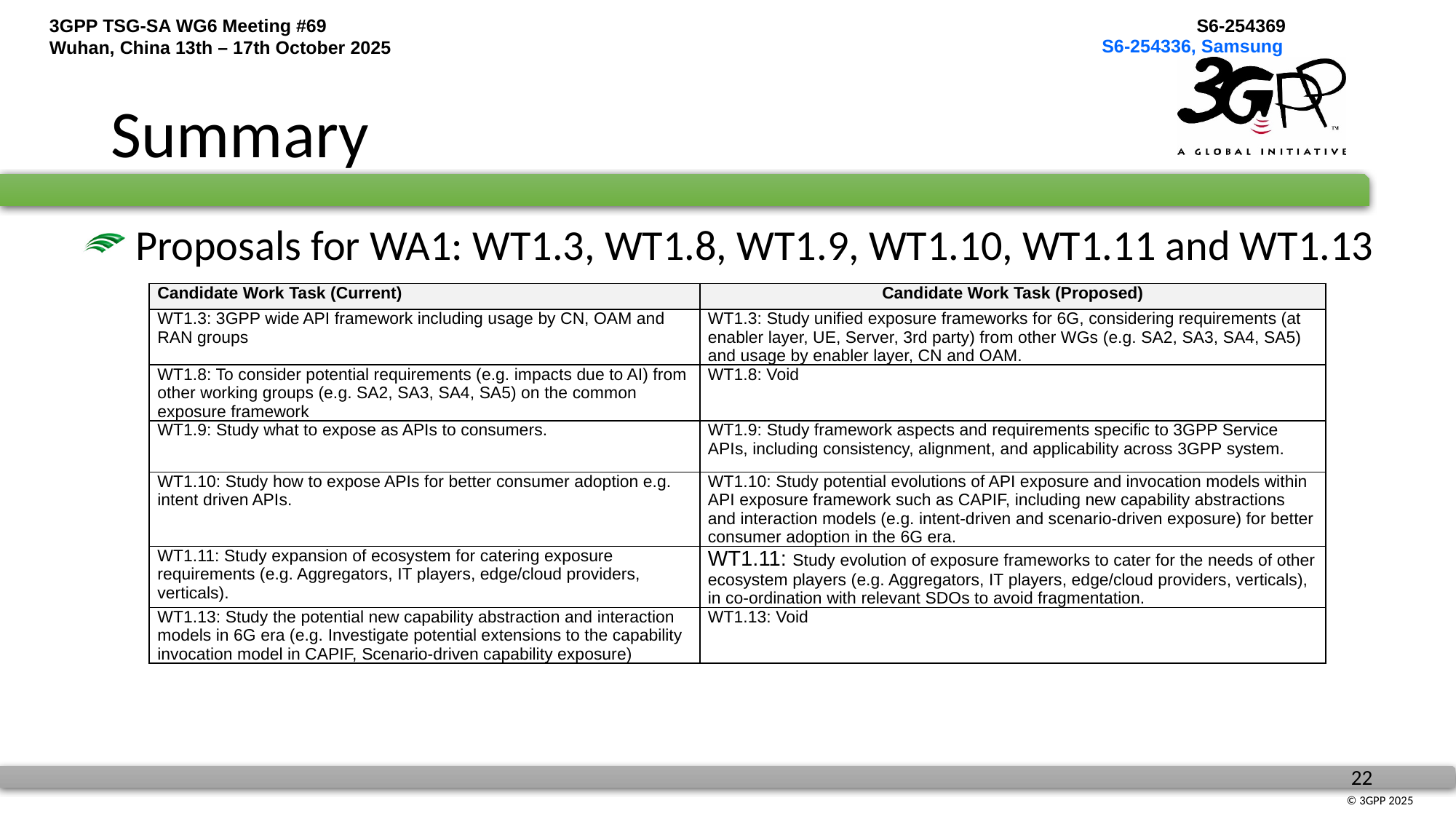

S6-254336, Samsung
# Summary
 Proposals for WA1: WT1.3, WT1.8, WT1.9, WT1.10, WT1.11 and WT1.13
| Candidate Work Task (Current) | Candidate Work Task (Proposed) |
| --- | --- |
| WT1.3: 3GPP wide API framework including usage by CN, OAM and RAN groups | WT1.3: Study unified exposure frameworks for 6G, considering requirements (at enabler layer, UE, Server, 3rd party) from other WGs (e.g. SA2, SA3, SA4, SA5) and usage by enabler layer, CN and OAM. |
| WT1.8: To consider potential requirements (e.g. impacts due to AI) from other working groups (e.g. SA2, SA3, SA4, SA5) on the common exposure framework | WT1.8: Void |
| WT1.9: Study what to expose as APIs to consumers. | WT1.9: Study framework aspects and requirements specific to 3GPP Service APIs, including consistency, alignment, and applicability across 3GPP system. |
| WT1.10: Study how to expose APIs for better consumer adoption e.g. intent driven APIs. | WT1.10: Study potential evolutions of API exposure and invocation models within API exposure framework such as CAPIF, including new capability abstractions and interaction models (e.g. intent-driven and scenario-driven exposure) for better consumer adoption in the 6G era. |
| WT1.11: Study expansion of ecosystem for catering exposure requirements (e.g. Aggregators, IT players, edge/cloud providers, verticals). | WT1.11: Study evolution of exposure frameworks to cater for the needs of other ecosystem players (e.g. Aggregators, IT players, edge/cloud providers, verticals), in co-ordination with relevant SDOs to avoid fragmentation. |
| WT1.13: Study the potential new capability abstraction and interaction models in 6G era (e.g. Investigate potential extensions to the capability invocation model in CAPIF, Scenario-driven capability exposure) | WT1.13: Void |